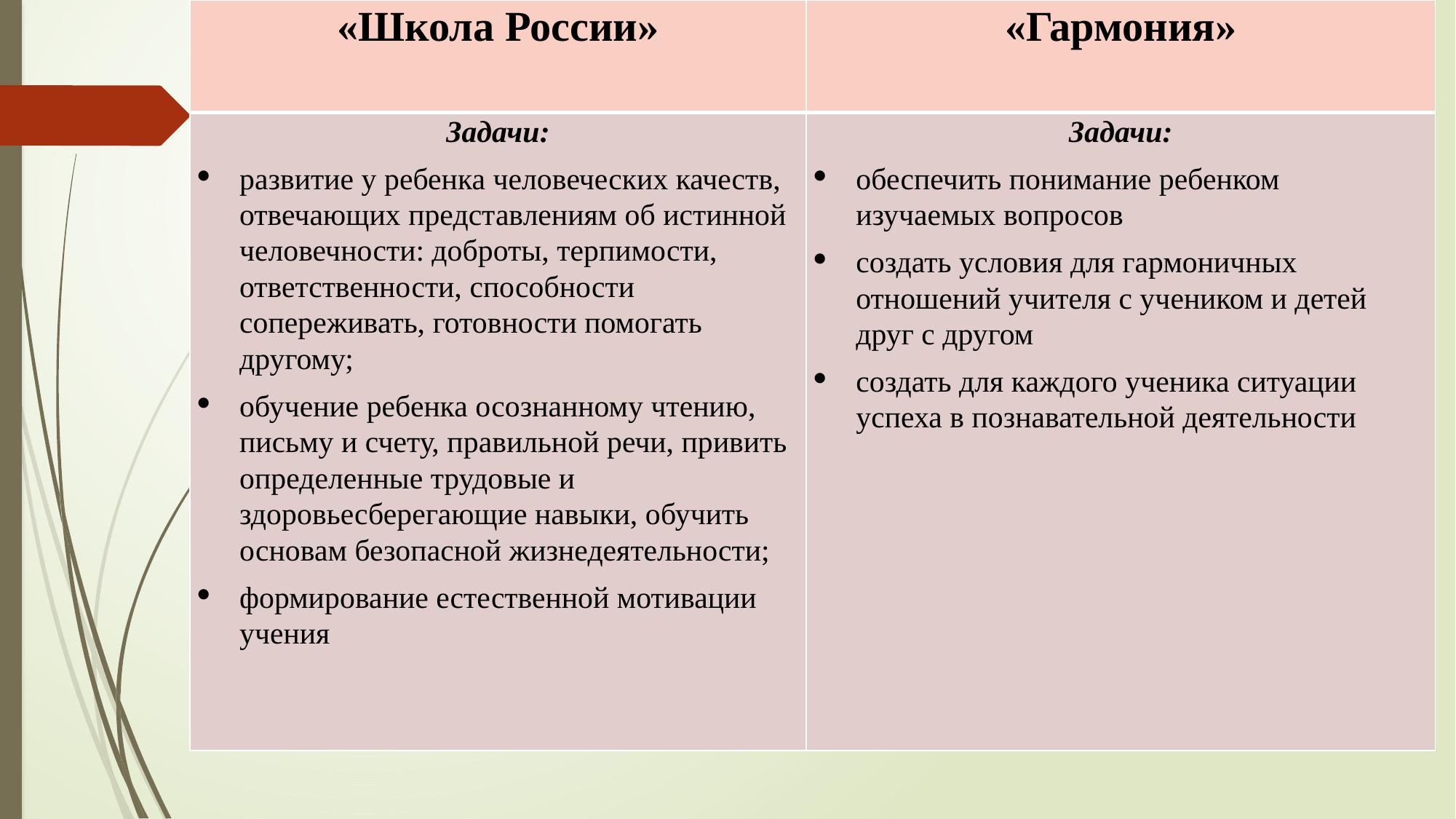

| «Школа России» | «Гармония» |
| --- | --- |
| Задачи: развитие у ребенка человеческих качеств, отвечающих представлениям об истинной человечности: доброты, терпимости, ответственности, способности сопереживать, готовности помогать другому; обучение ребенка осознанному чтению, письму и счету, правильной речи, привить определенные трудовые и здоровьесберегающие навыки, обучить основам безопасной жизнедеятельности; формирование естественной мотивации учения | Задачи: обеспечить понимание ребенком изучаемых вопросов создать условия для гармоничных отношений учителя с учеником и детей друг с другом создать для каждого ученика ситуации успеха в познавательной деятельности |
#